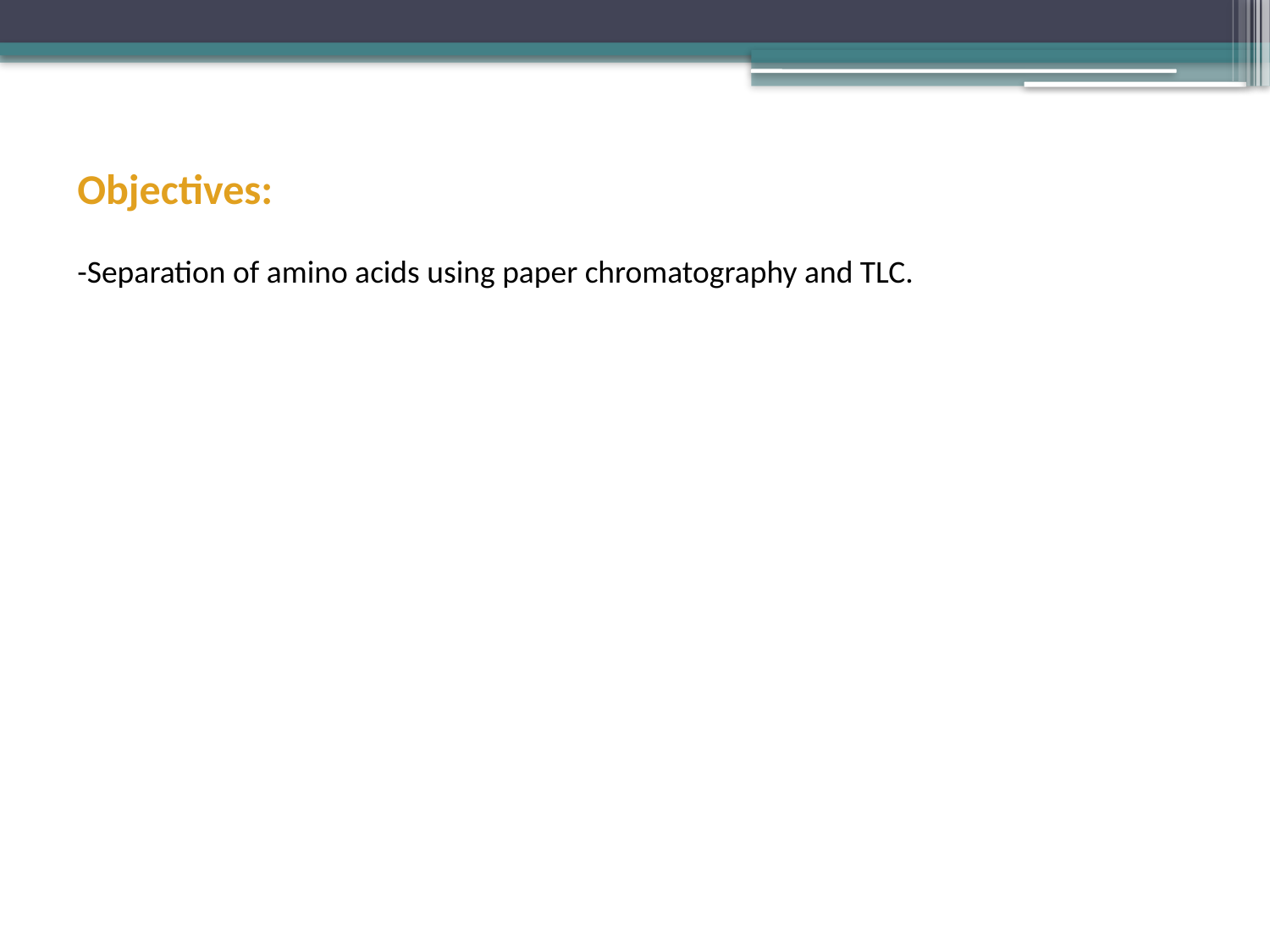

Objectives:

-Separation of amino acids using paper chromatography and TLC.